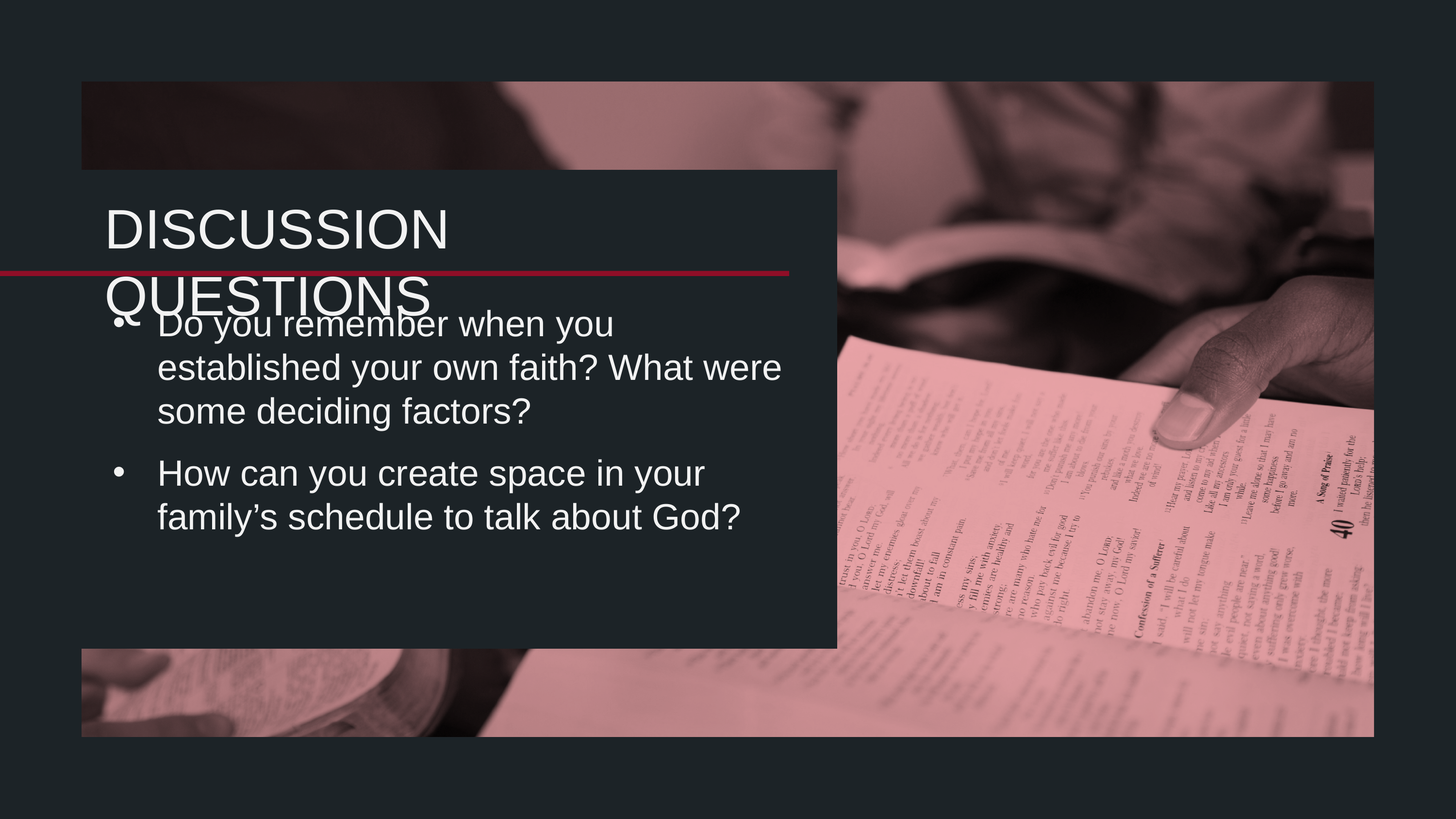

Do you remember when you established your own faith? What were some deciding factors?
How can you create space in your family’s schedule to talk about God?